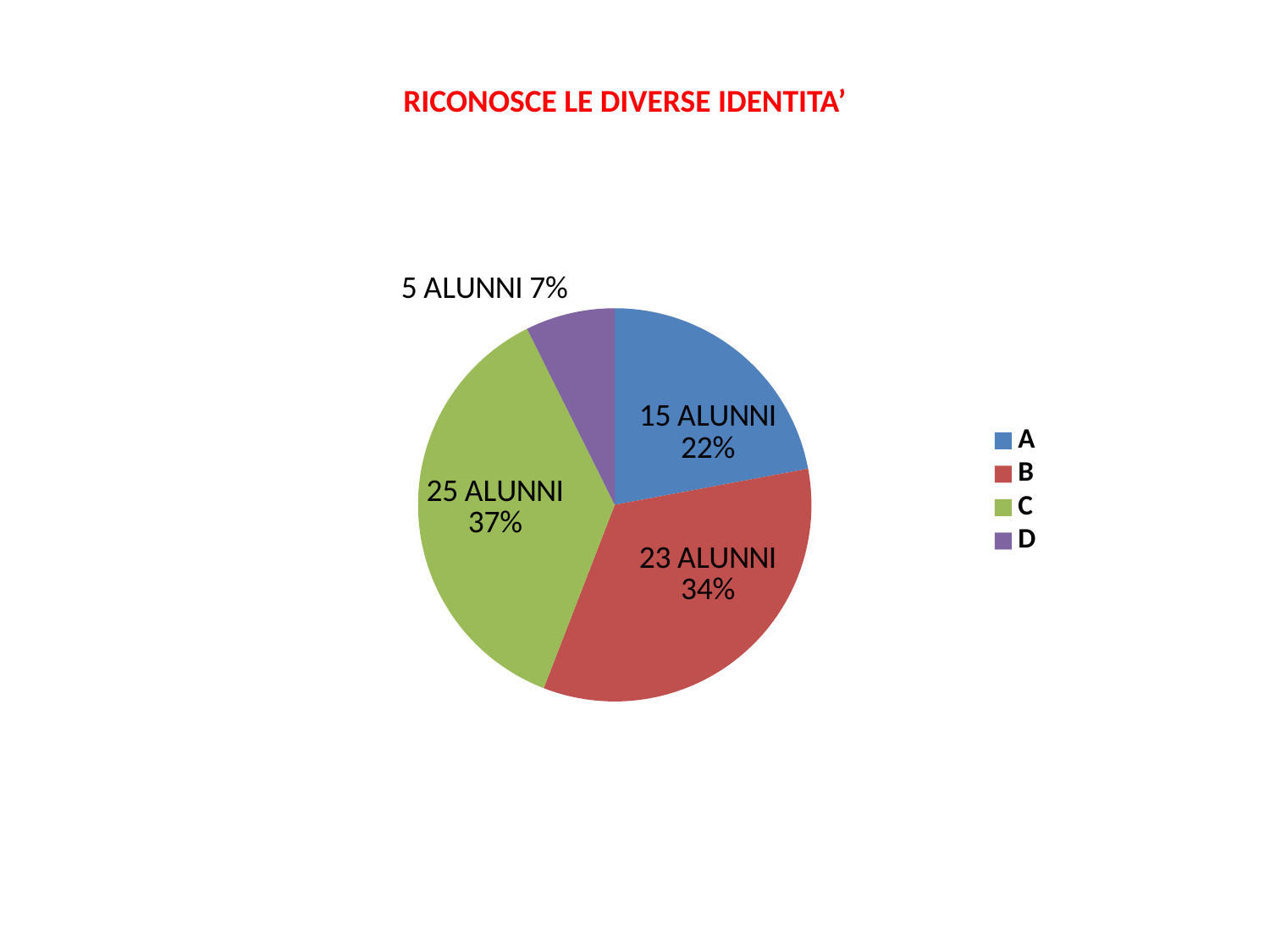

RICONOSCE LE DIVERSE IDENTITA’

### Chart

| Category |  |
|---|---|
| A | 15.0 |
| B | 23.0 |
| C | 25.0 |
| D | 5.0 |